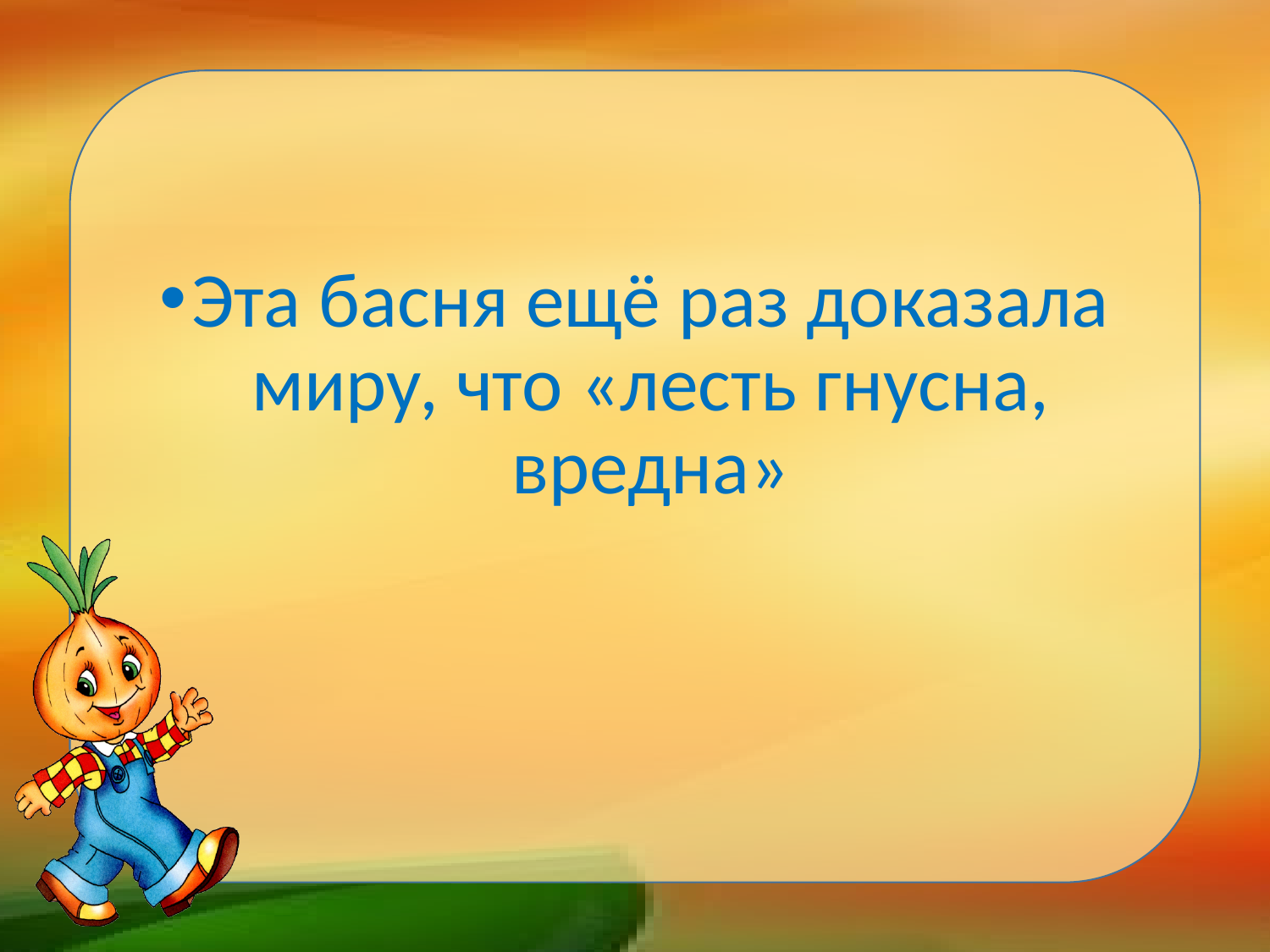

#
Эта басня ещё раз доказала миру, что «лесть гнусна, вредна»